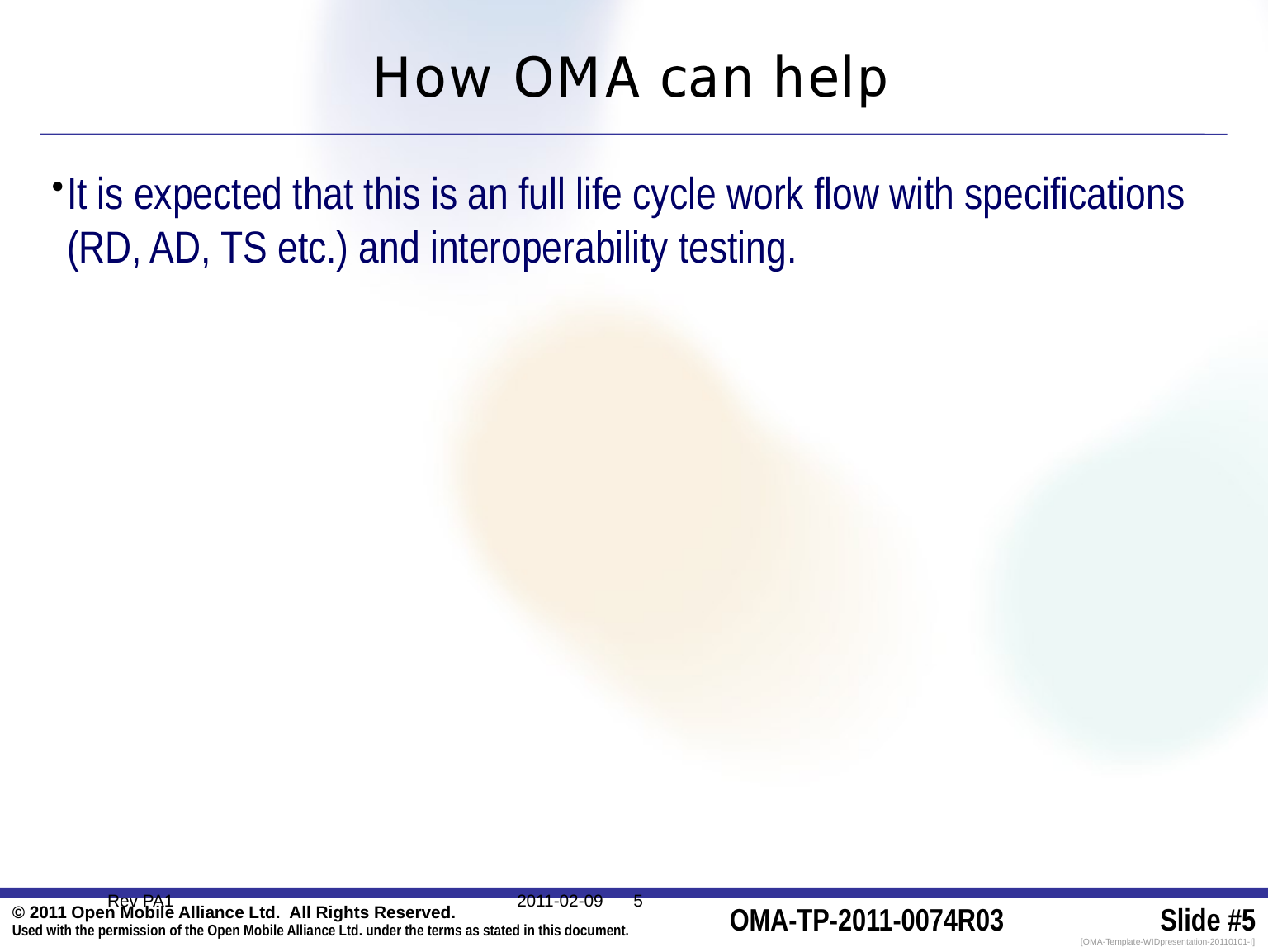

# How OMA can help
It is expected that this is an full life cycle work flow with specifications (RD, AD, TS etc.) and interoperability testing.